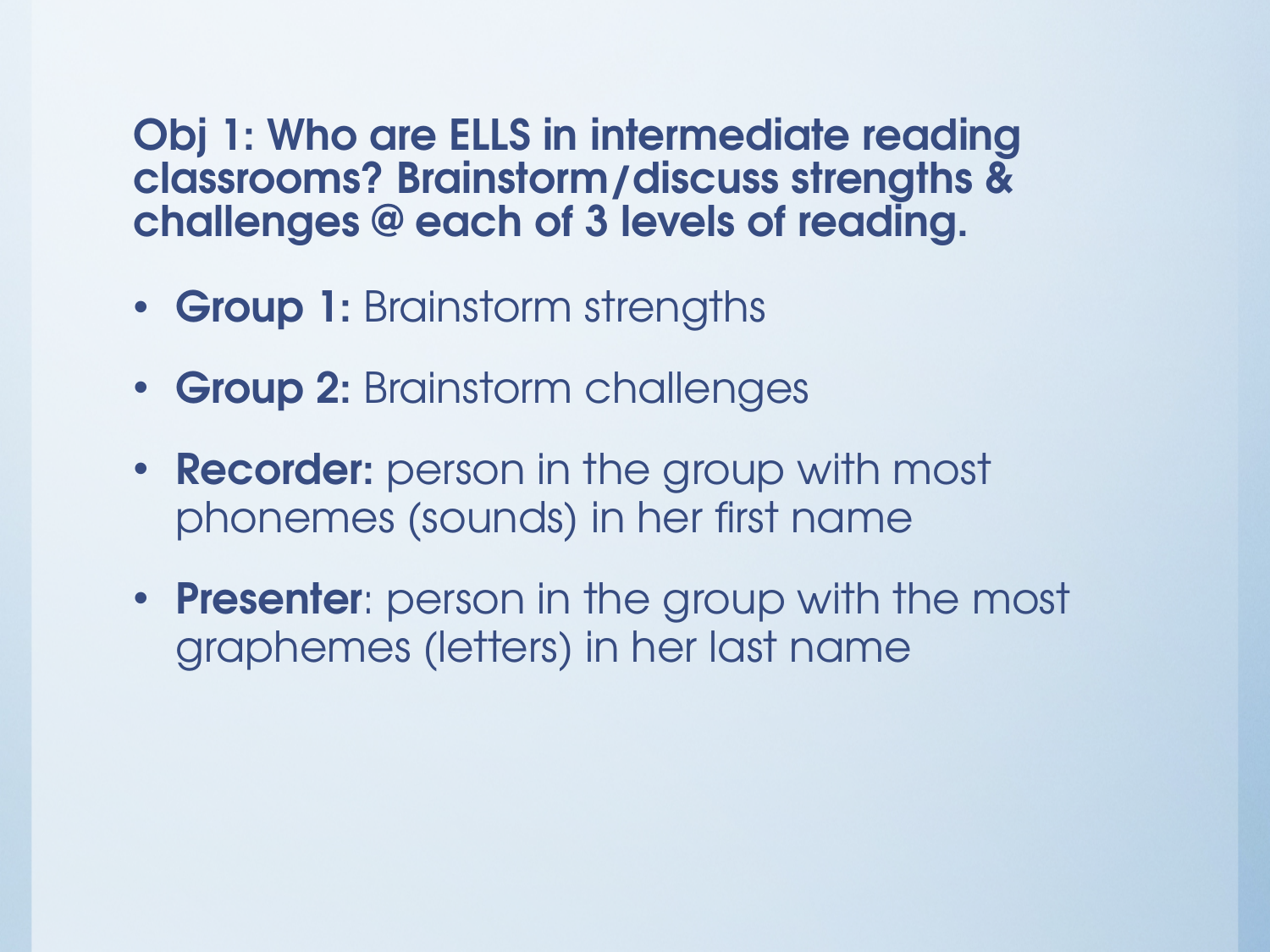

# Obj 1: Who are ELLS in intermediate reading classrooms? Brainstorm/discuss strengths & challenges @ each of 3 levels of reading.
Group 1: Brainstorm strengths
Group 2: Brainstorm challenges
Recorder: person in the group with most phonemes (sounds) in her first name
Presenter: person in the group with the most graphemes (letters) in her last name